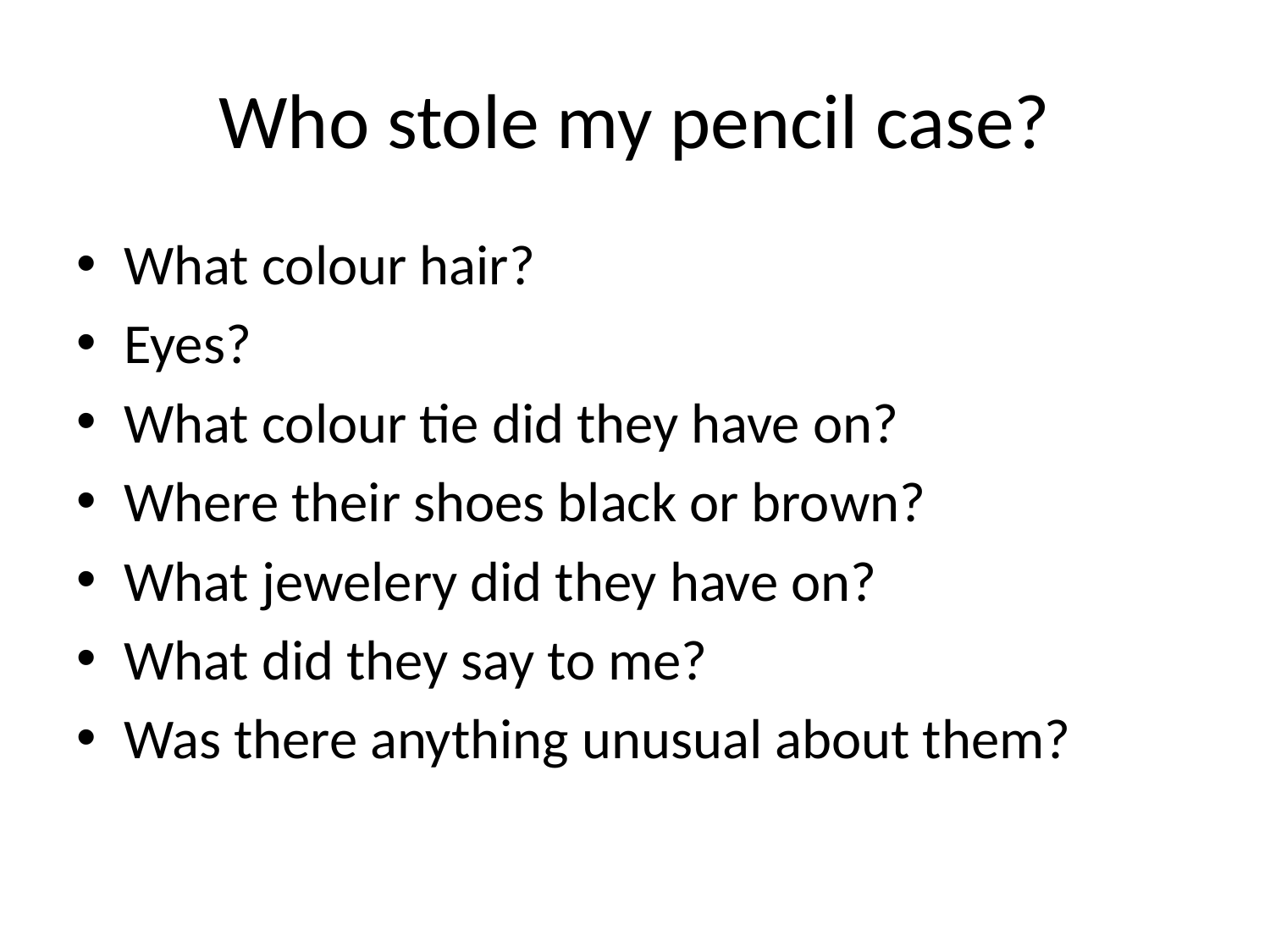

# Who stole my pencil case?
What colour hair?
Eyes?
What colour tie did they have on?
Where their shoes black or brown?
What jewelery did they have on?
What did they say to me?
Was there anything unusual about them?